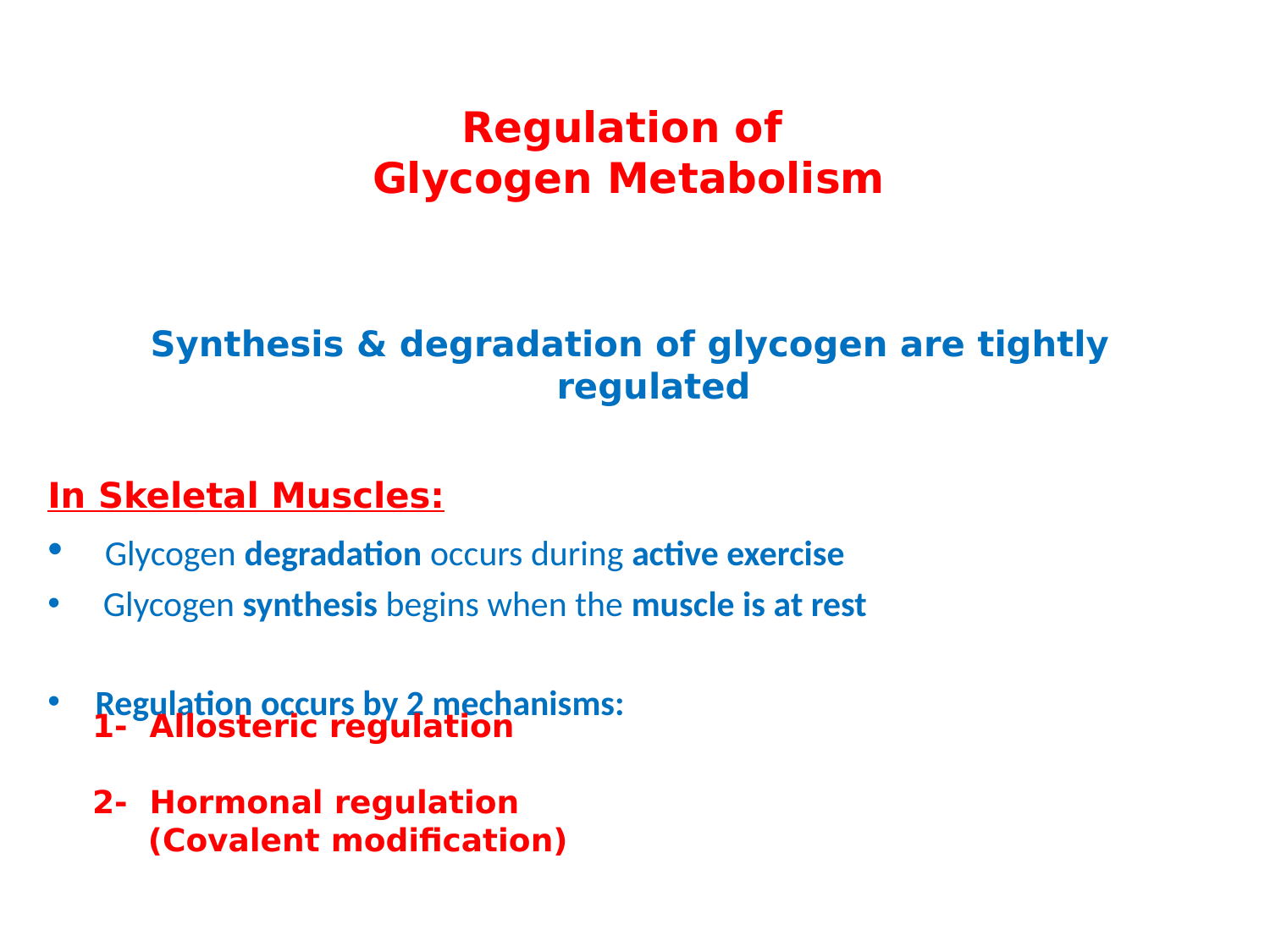

# Regulation of Glycogen Metabolism

Synthesis & degradation of glycogen are tightly regulated

In Skeletal Muscles:
 Glycogen degradation occurs during active exercise
 Glycogen synthesis begins when the muscle is at rest

Regulation occurs by 2 mechanisms:
1-  Allosteric regulation

2-  Hormonal regulation (Covalent modification)